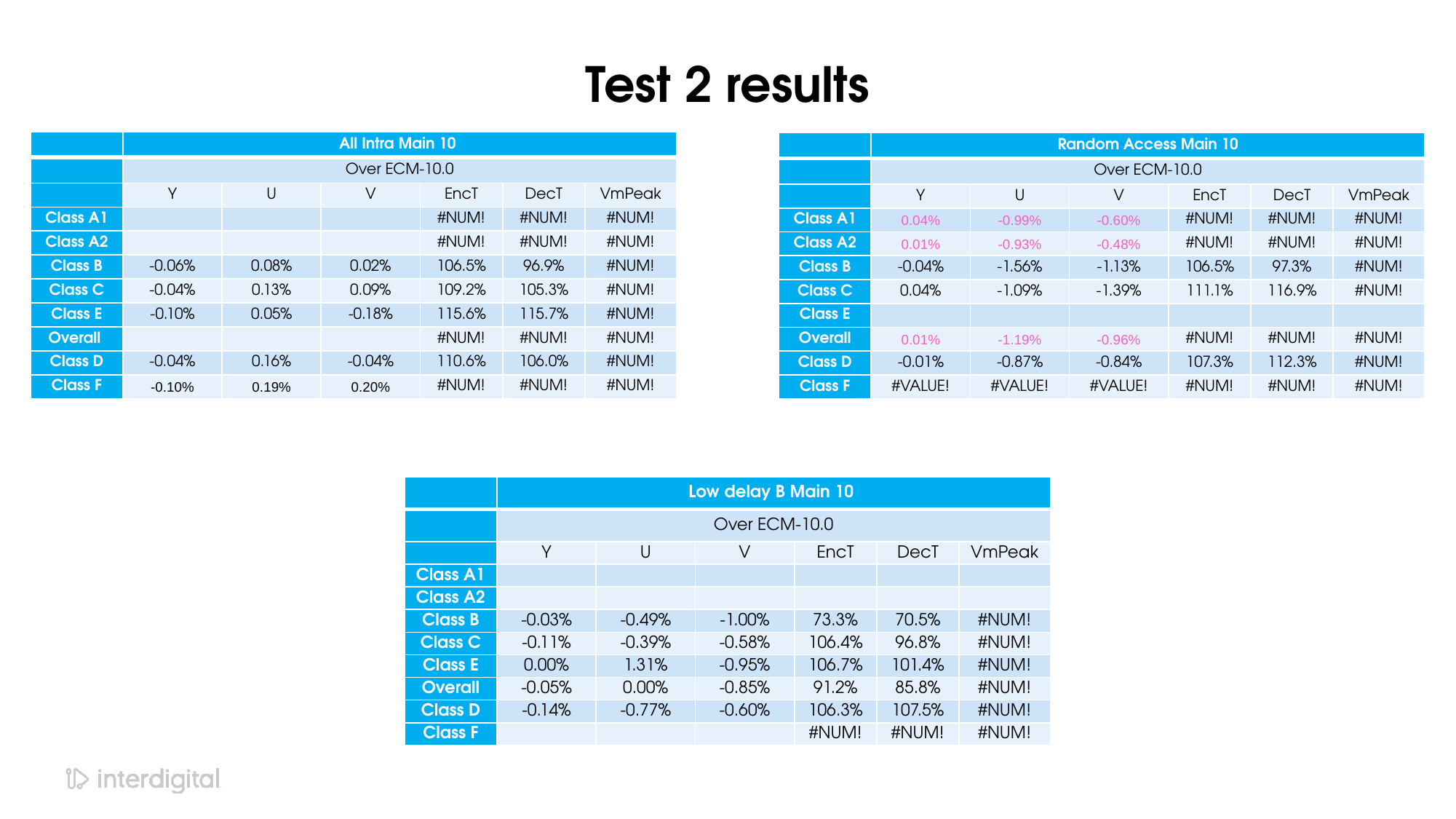

# Test 2 results
|  | All Intra Main 10 |  |  |  |  |  |
| --- | --- | --- | --- | --- | --- | --- |
|  | Over ECM-10.0 |  |  |  |  |  |
|  | Y | U | V | EncT | DecT | VmPeak |
| Class A1 |  |  |  | #NUM! | #NUM! | #NUM! |
| Class A2 |  |  |  | #NUM! | #NUM! | #NUM! |
| Class B | -0.06% | 0.08% | 0.02% | 106.5% | 96.9% | #NUM! |
| Class C | -0.04% | 0.13% | 0.09% | 109.2% | 105.3% | #NUM! |
| Class E | -0.10% | 0.05% | -0.18% | 115.6% | 115.7% | #NUM! |
| Overall |  |  |  | #NUM! | #NUM! | #NUM! |
| Class D | -0.04% | 0.16% | -0.04% | 110.6% | 106.0% | #NUM! |
| Class F | -0.10% | 0.19% | 0.20% | #NUM! | #NUM! | #NUM! |
|  | Random Access Main 10 |  |  |  |  |  |
| --- | --- | --- | --- | --- | --- | --- |
|  | Over ECM-10.0 |  |  |  |  |  |
|  | Y | U | V | EncT | DecT | VmPeak |
| Class A1 | 0.04% | -0.99% | -0.60% | #NUM! | #NUM! | #NUM! |
| Class A2 | 0.01% | -0.93% | -0.48% | #NUM! | #NUM! | #NUM! |
| Class B | -0.04% | -1.56% | -1.13% | 106.5% | 97.3% | #NUM! |
| Class C | 0.04% | -1.09% | -1.39% | 111.1% | 116.9% | #NUM! |
| Class E |  |  |  |  |  |  |
| Overall | 0.01% | -1.19% | -0.96% | #NUM! | #NUM! | #NUM! |
| Class D | -0.01% | -0.87% | -0.84% | 107.3% | 112.3% | #NUM! |
| Class F | #VALUE! | #VALUE! | #VALUE! | #NUM! | #NUM! | #NUM! |
|  | Low delay B Main 10 |  |  |  |  |  |
| --- | --- | --- | --- | --- | --- | --- |
|  | Over ECM-10.0 |  |  |  |  |  |
|  | Y | U | V | EncT | DecT | VmPeak |
| Class A1 |  |  |  |  |  |  |
| Class A2 |  |  |  |  |  |  |
| Class B | -0.03% | -0.49% | -1.00% | 73.3% | 70.5% | #NUM! |
| Class C | -0.11% | -0.39% | -0.58% | 106.4% | 96.8% | #NUM! |
| Class E | 0.00% | 1.31% | -0.95% | 106.7% | 101.4% | #NUM! |
| Overall | -0.05% | 0.00% | -0.85% | 91.2% | 85.8% | #NUM! |
| Class D | -0.14% | -0.77% | -0.60% | 106.3% | 107.5% | #NUM! |
| Class F |  |  |  | #NUM! | #NUM! | #NUM! |